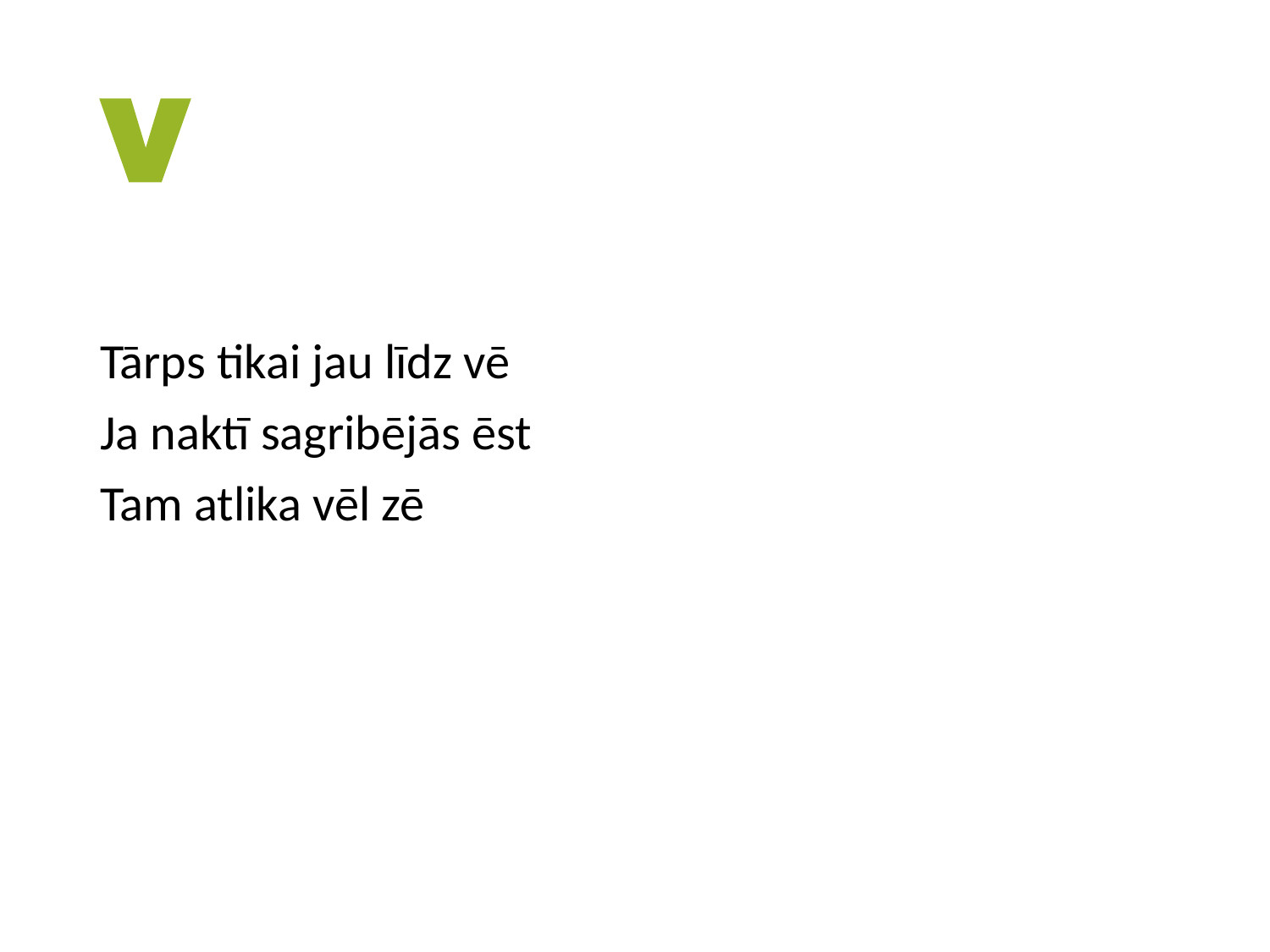

# V

Tārps tikai jau līdz vē
Ja naktī sagribējās ēst
Tam atlika vēl zē